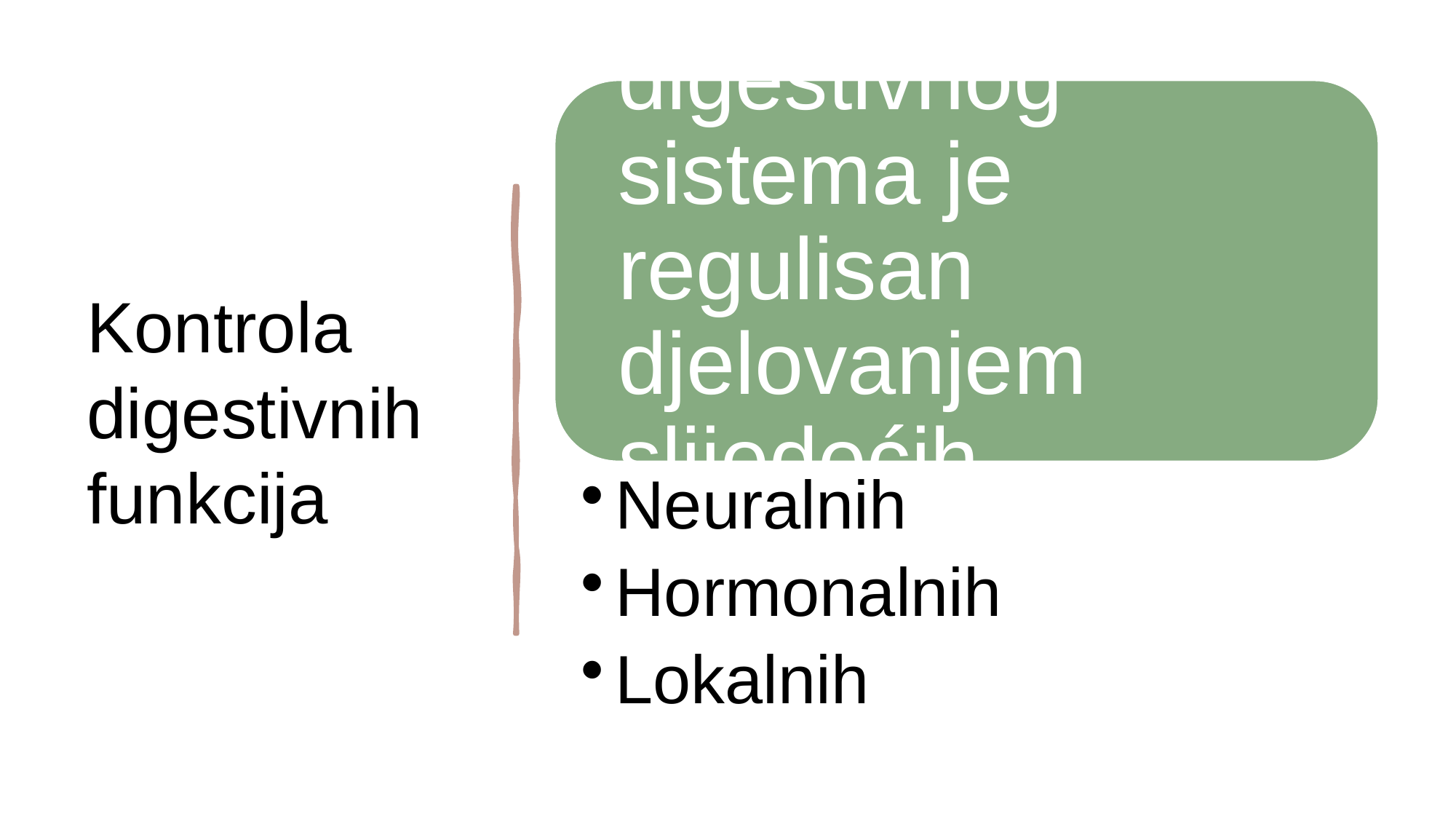

Aktivnost digestivnog sistema je regulisan djelovanjem slijedećih mehanizama:
Neuralnih
Hormonalnih
Lokalnih
# Kontrola digestivnih funkcija